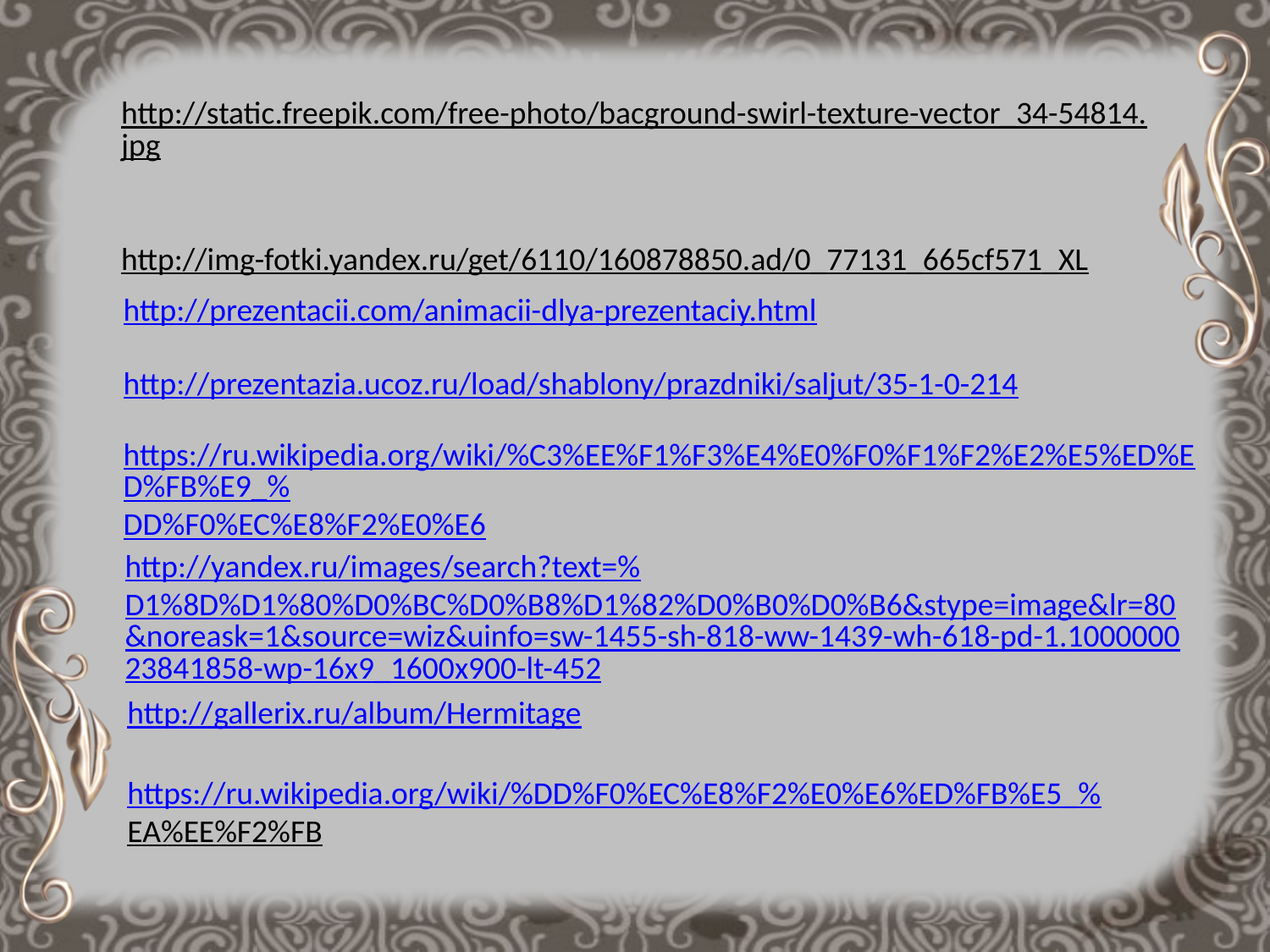

http://static.freepik.com/free-photo/bacground-swirl-texture-vector_34-54814.jpg

http://img-fotki.yandex.ru/get/6110/160878850.ad/0_77131_665cf571_XL
http://prezentacii.com/animacii-dlya-prezentaciy.html
http://prezentazia.ucoz.ru/load/shablony/prazdniki/saljut/35-1-0-214
https://ru.wikipedia.org/wiki/%C3%EE%F1%F3%E4%E0%F0%F1%F2%E2%E5%ED%ED%FB%E9_%DD%F0%EC%E8%F2%E0%E6

http://yandex.ru/images/search?text=%D1%8D%D1%80%D0%BC%D0%B8%D1%82%D0%B0%D0%B6&stype=image&lr=80&noreask=1&source=wiz&uinfo=sw-1455-sh-818-ww-1439-wh-618-pd-1.100000023841858-wp-16x9_1600x900-lt-452

http://gallerix.ru/album/Hermitage

https://ru.wikipedia.org/wiki/%DD%F0%EC%E8%F2%E0%E6%ED%FB%E5_%EA%EE%F2%FB